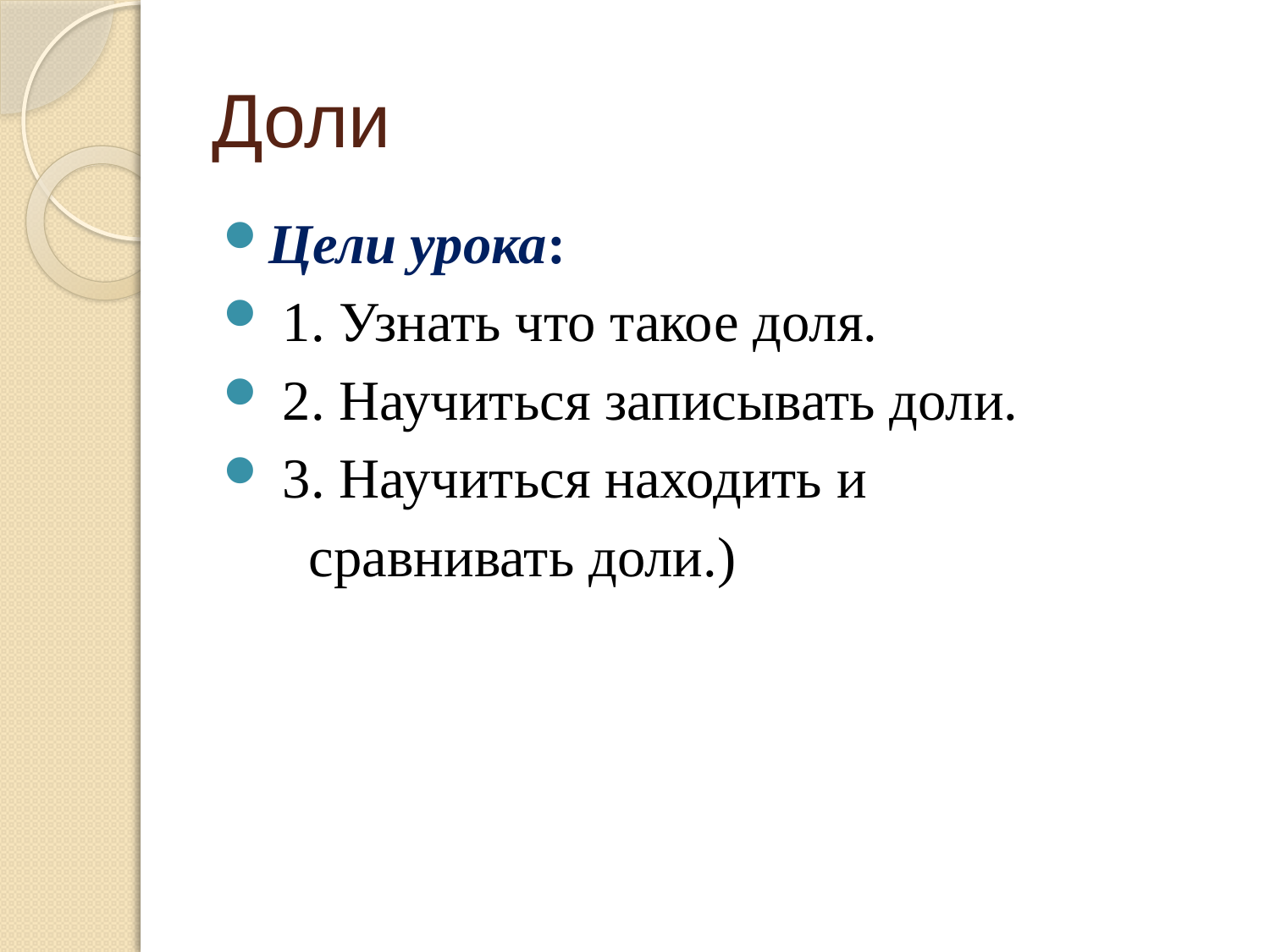

# Доли
Цели урока:
 1. Узнать что такое доля.
 2. Научиться записывать доли.
 3. Научиться находить и
      сравнивать доли.)